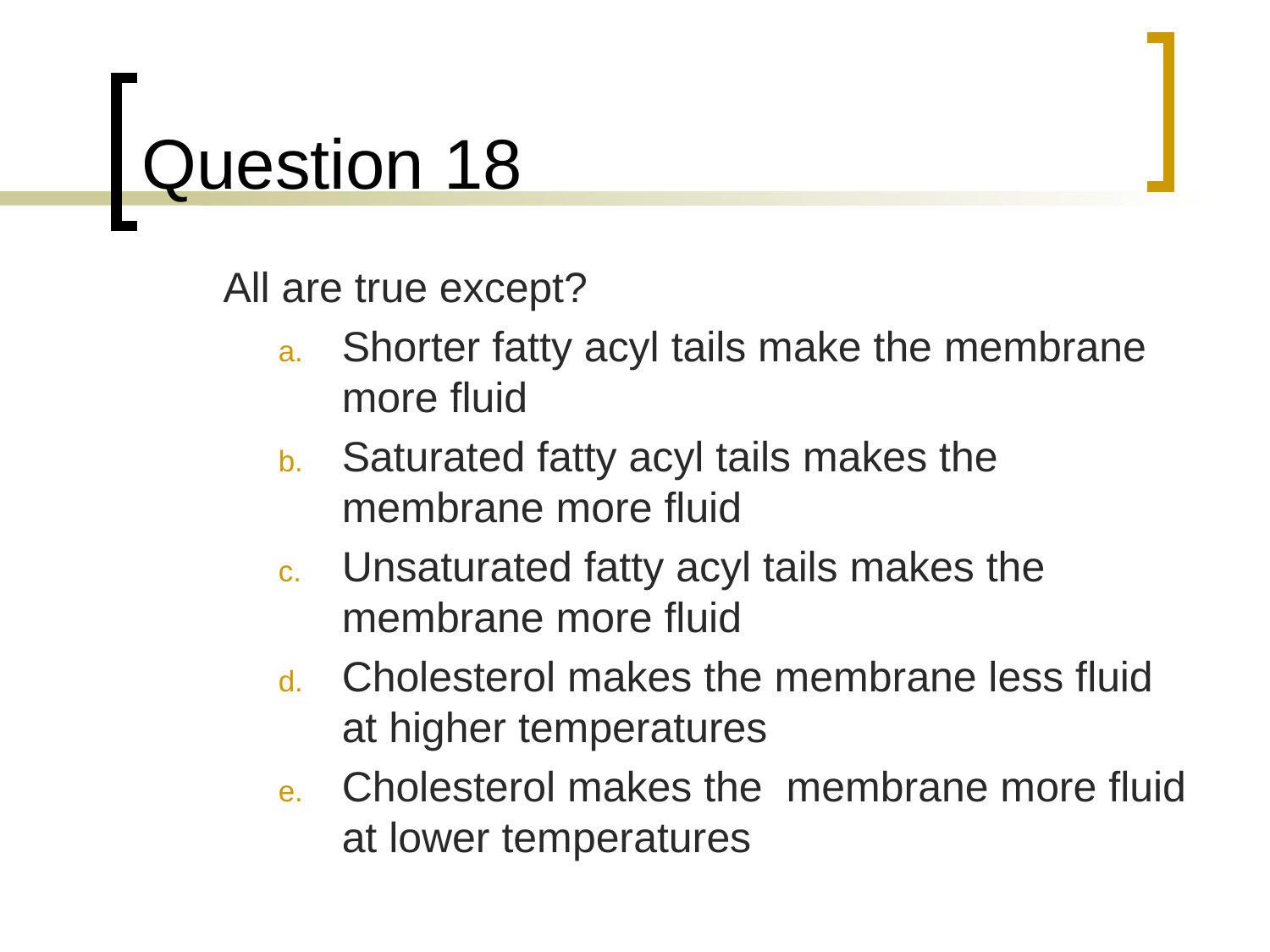

# Question 18
	All are true except?
Shorter fatty acyl tails make the membrane more fluid
Saturated fatty acyl tails makes the membrane more fluid
Unsaturated fatty acyl tails makes the membrane more fluid
Cholesterol makes the membrane less fluid at higher temperatures
Cholesterol makes the  membrane more fluid at lower temperatures